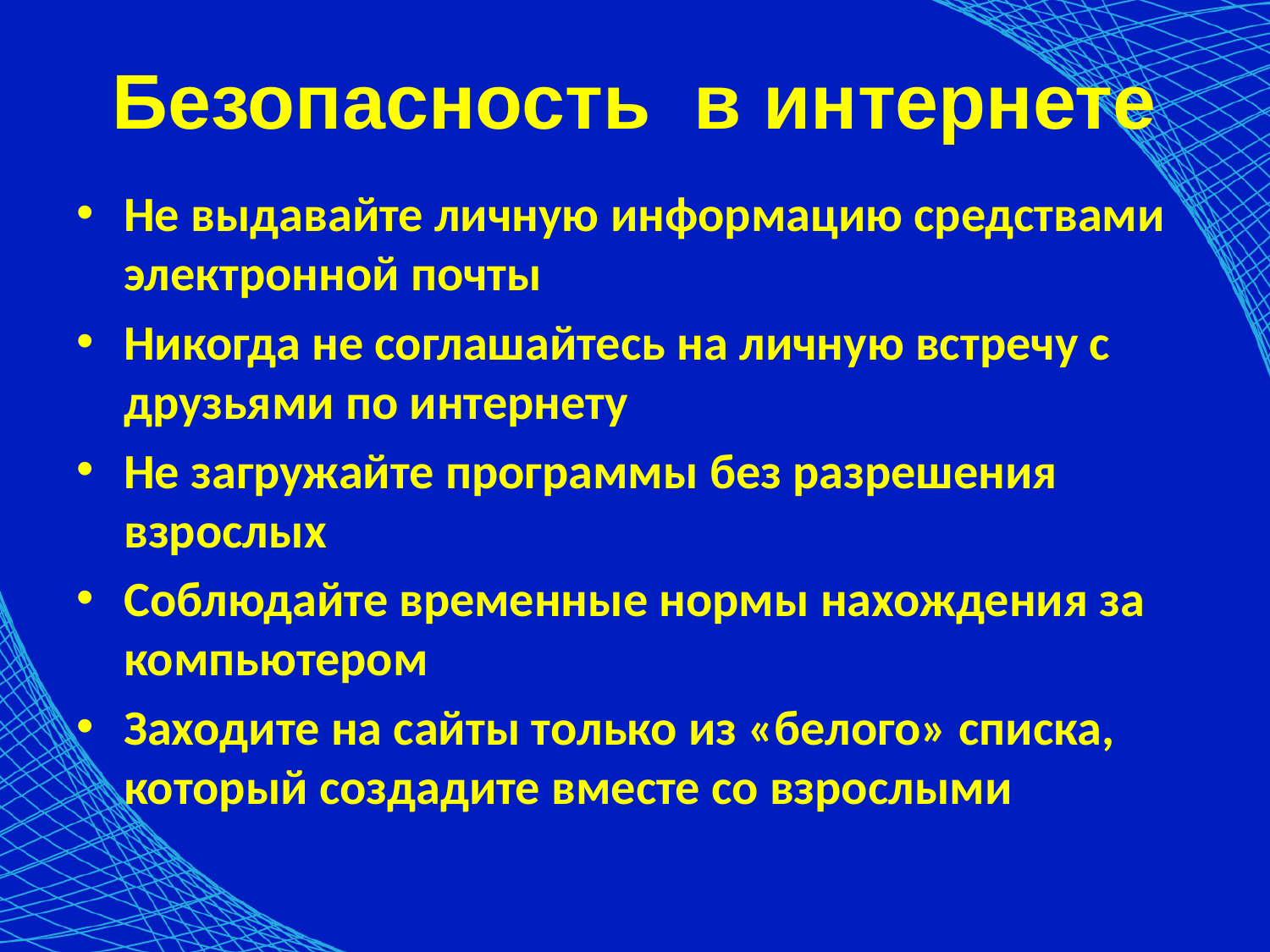

# Безопасность  в интернете
Не выдавайте личную информацию средствами электронной почты
Никогда не соглашайтесь на личную встречу с друзьями по интернету
Не загружайте программы без разрешения взрослых
Соблюдайте временные нормы нахождения за компьютером
Заходите на сайты только из «белого» списка, который создадите вместе со взрослыми